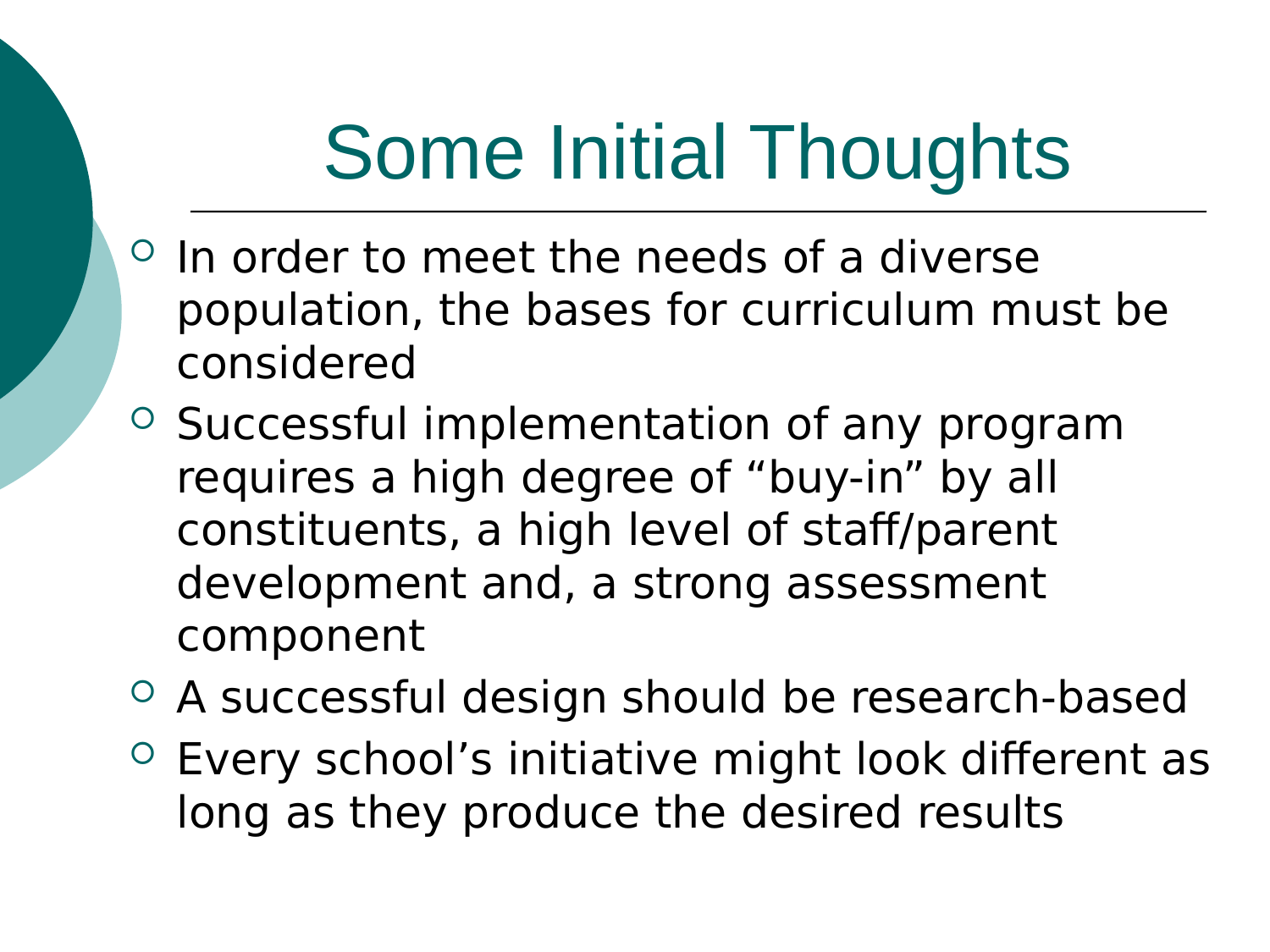

# Some Initial Thoughts
In order to meet the needs of a diverse population, the bases for curriculum must be considered
Successful implementation of any program requires a high degree of “buy-in” by all constituents, a high level of staff/parent development and, a strong assessment component
A successful design should be research-based
Every school’s initiative might look different as long as they produce the desired results